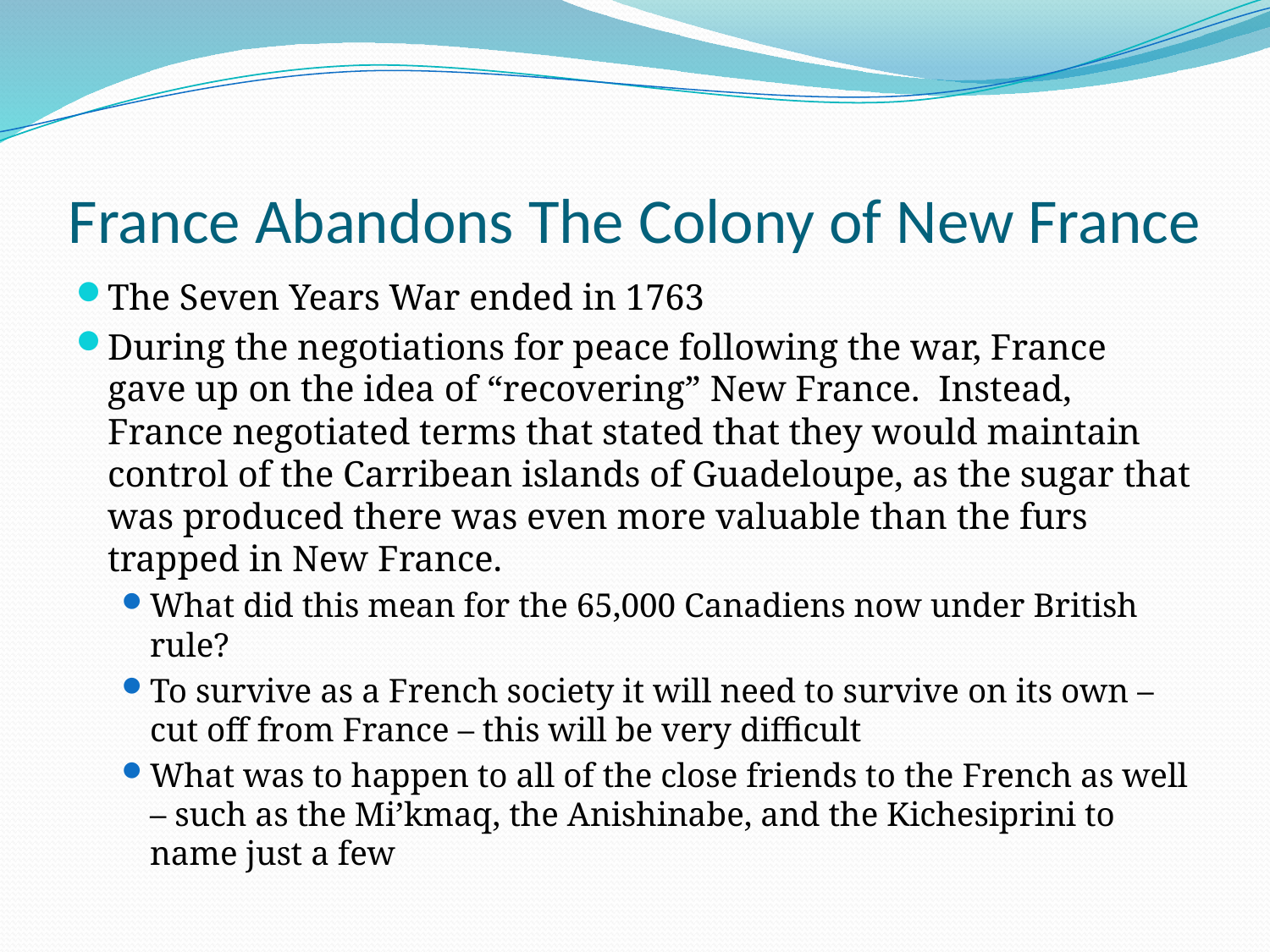

# France Abandons The Colony of New France
The Seven Years War ended in 1763
During the negotiations for peace following the war, France gave up on the idea of “recovering” New France.  Instead, France negotiated terms that stated that they would maintain control of the Carribean islands of Guadeloupe, as the sugar that was produced there was even more valuable than the furs trapped in New France.
What did this mean for the 65,000 Canadiens now under British rule?
To survive as a French society it will need to survive on its own – cut off from France – this will be very difficult
What was to happen to all of the close friends to the French as well – such as the Mi’kmaq, the Anishinabe, and the Kichesiprini to name just a few